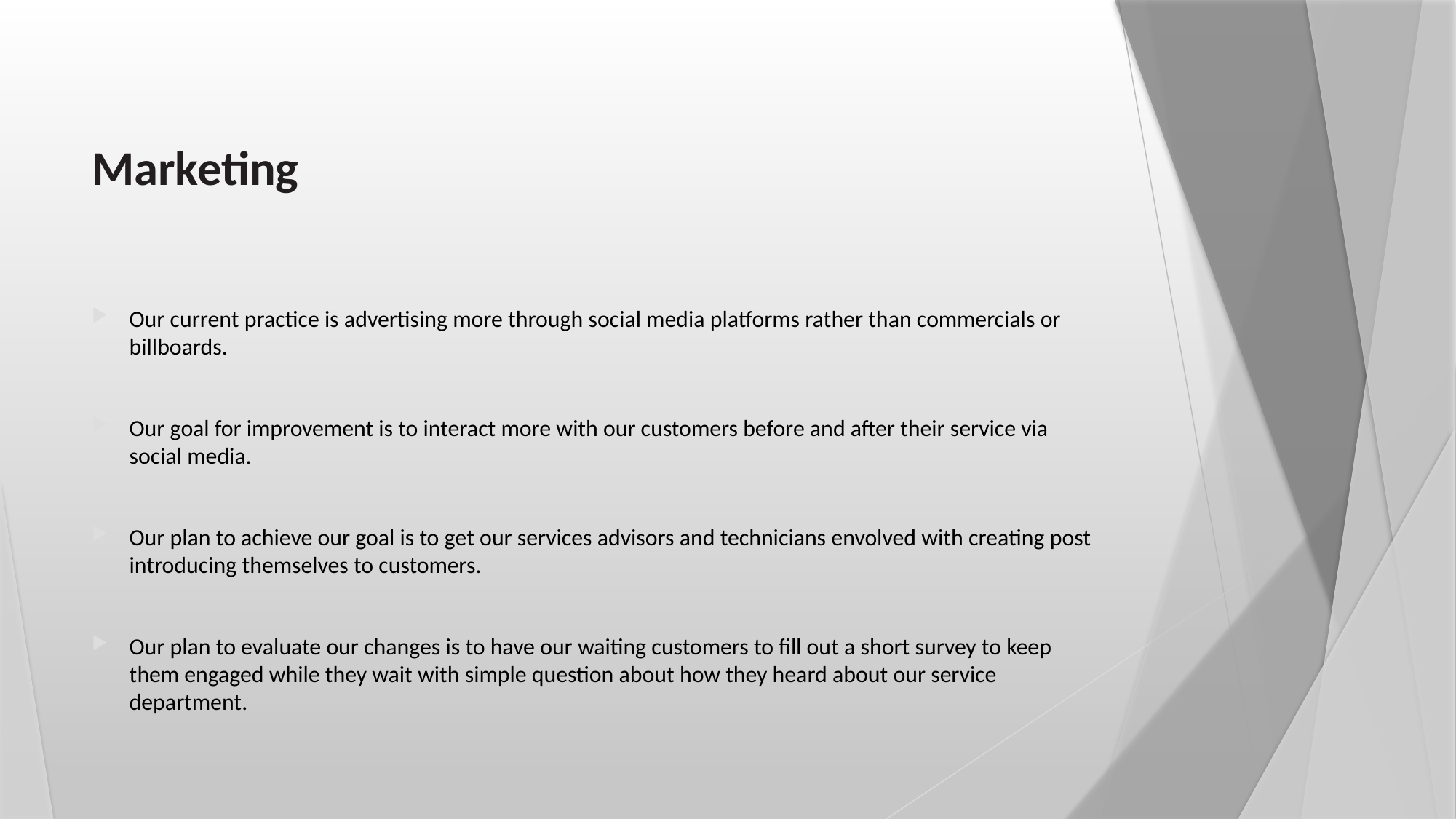

# Marketing

Our current practice is advertising more through social media platforms rather than commercials or billboards.

Our goal for improvement is to interact more with our customers before and after their service via social media.

Our plan to achieve our goal is to get our services advisors and technicians envolved with creating post introducing themselves to customers.

Our plan to evaluate our changes is to have our waiting customers to fill out a short survey to keep them engaged while they wait with simple question about how they heard about our service department.